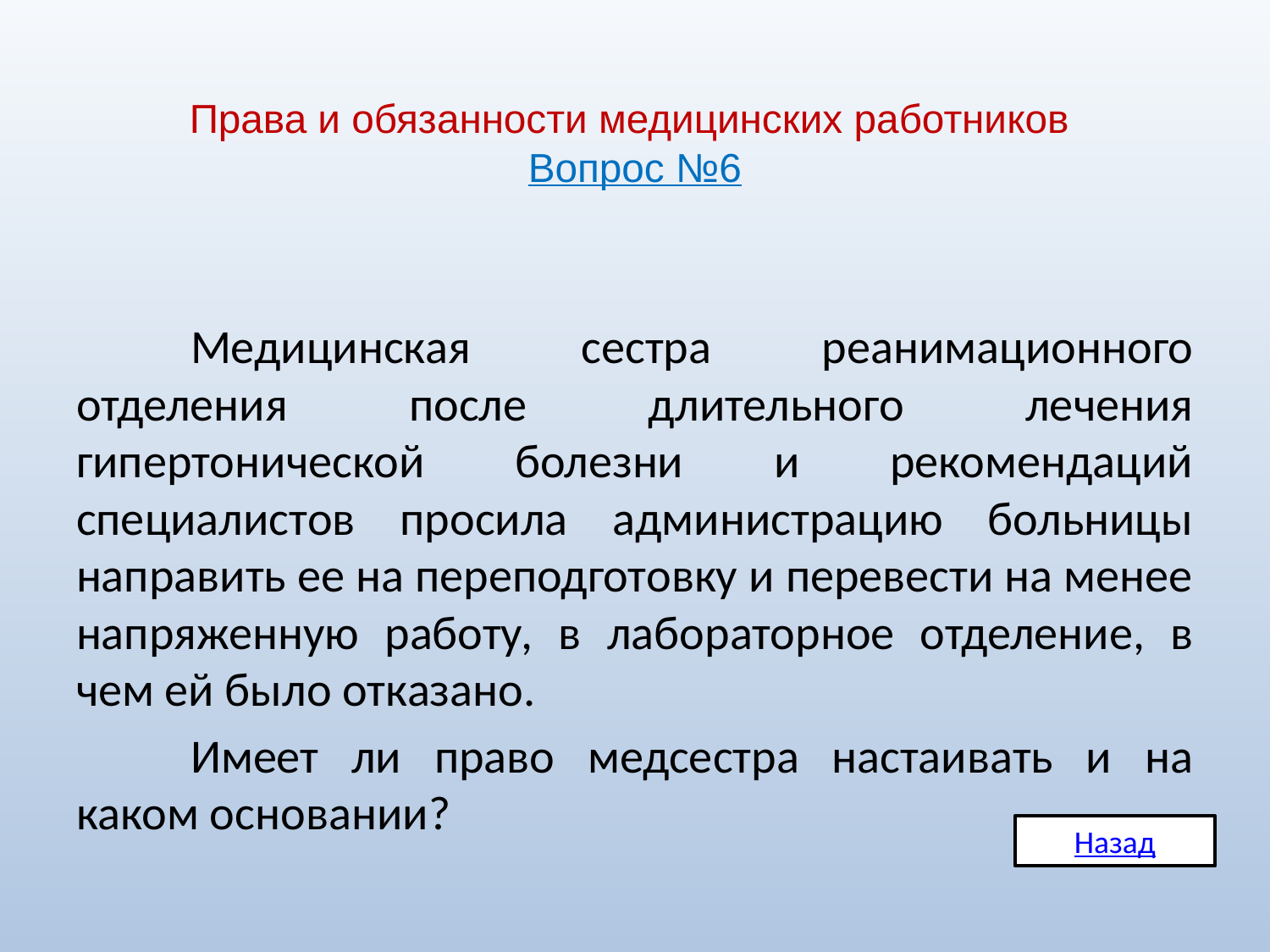

# Права и обязанности медицинских работников Вопрос №6
	Медицинская сестра реанимационного отделения после длительного лечения гипертонической болезни и рекомендаций специалистов просила администрацию больницы направить ее на переподготовку и перевести на менее напряженную работу, в лабораторное отделение, в чем ей было отказано.
	Имеет ли право медсестра настаивать и на каком основании?

Назад